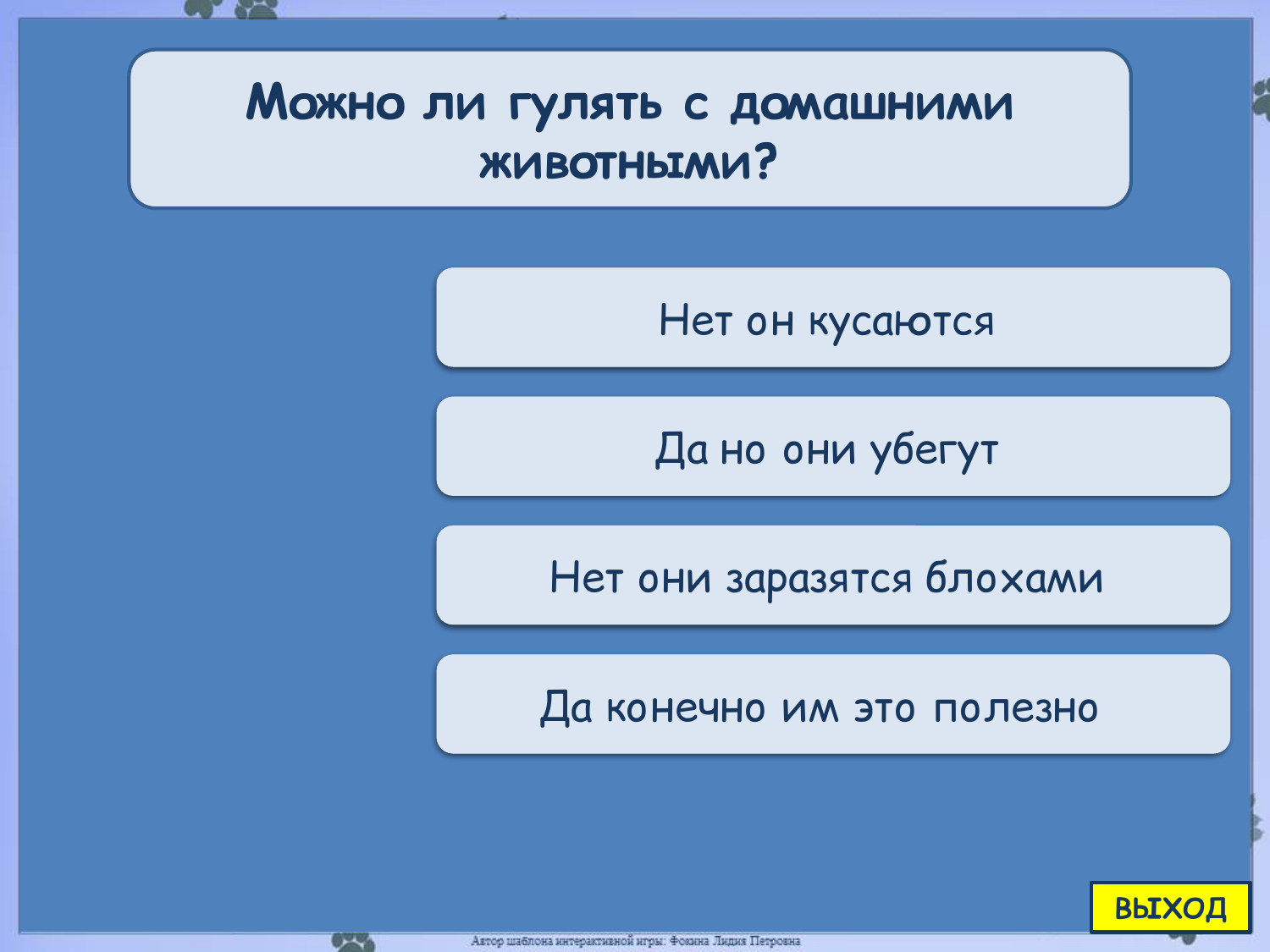

Можно ли гулять с домашними животными?
Переход хода
Нет он кусаются

Переход хода
Да но они убегут

Переход хода
Нет они заразятся блохами

Верно + 1
Да конечно им это полезно

ВЫХОД